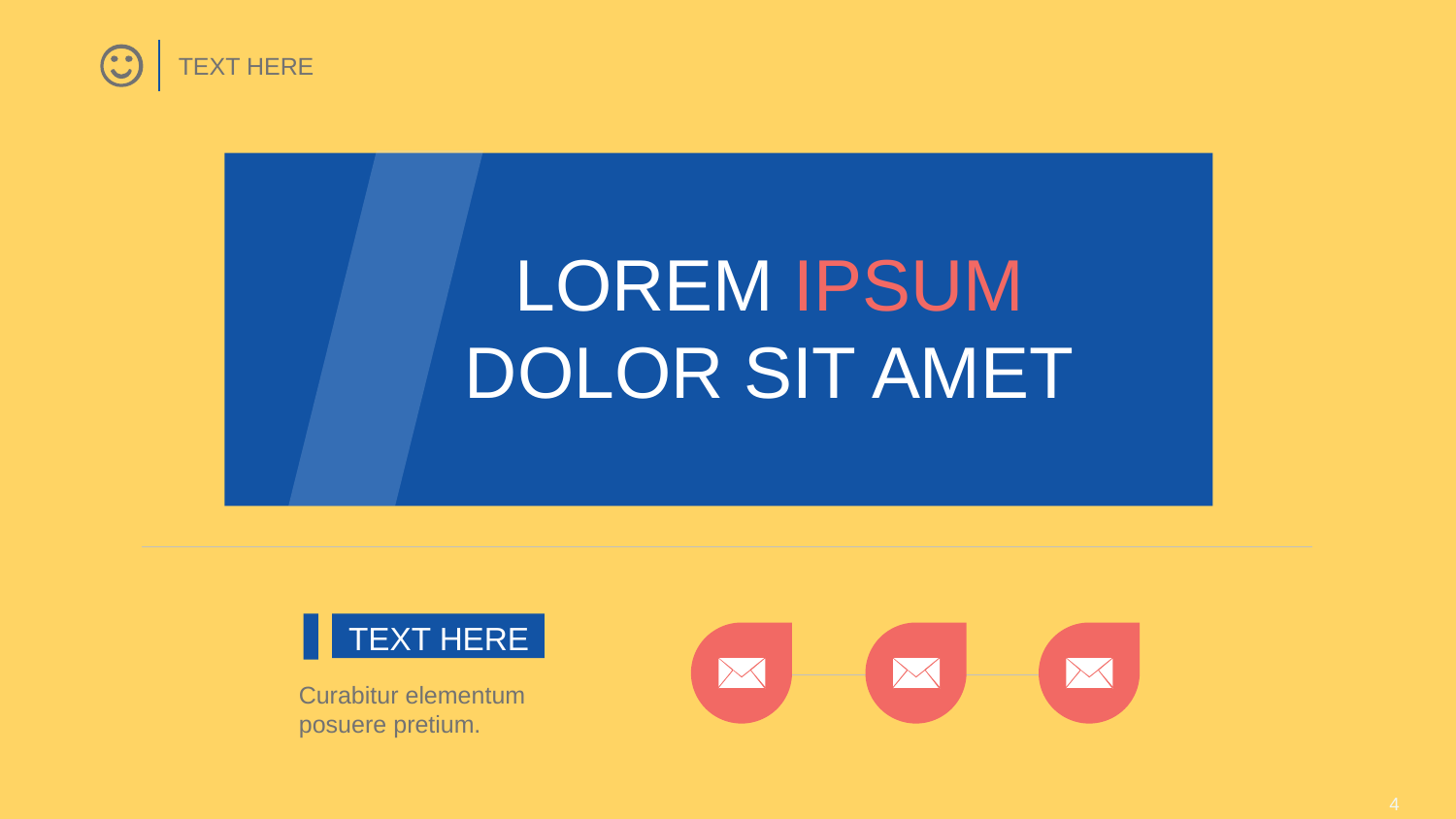

TEXT HERE

LOREM IPSUM DOLOR SIT AMET
TEXT HERE

Curabitur elementum posuere pretium.